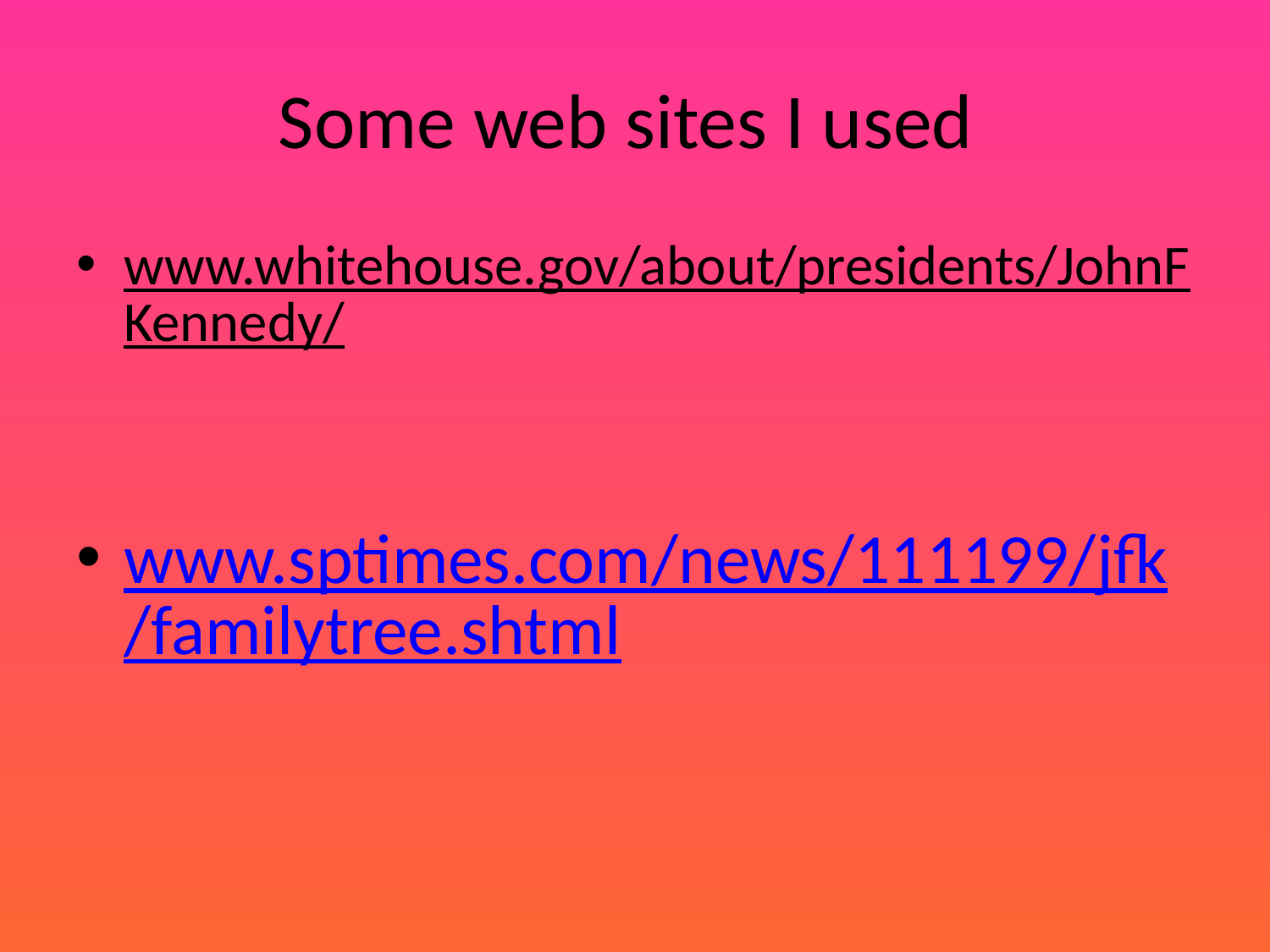

# Some web sites I used
www.whitehouse.gov/about/presidents/JohnFKennedy/

www.sptimes.com/news/111199/jfk/familytree.shtml